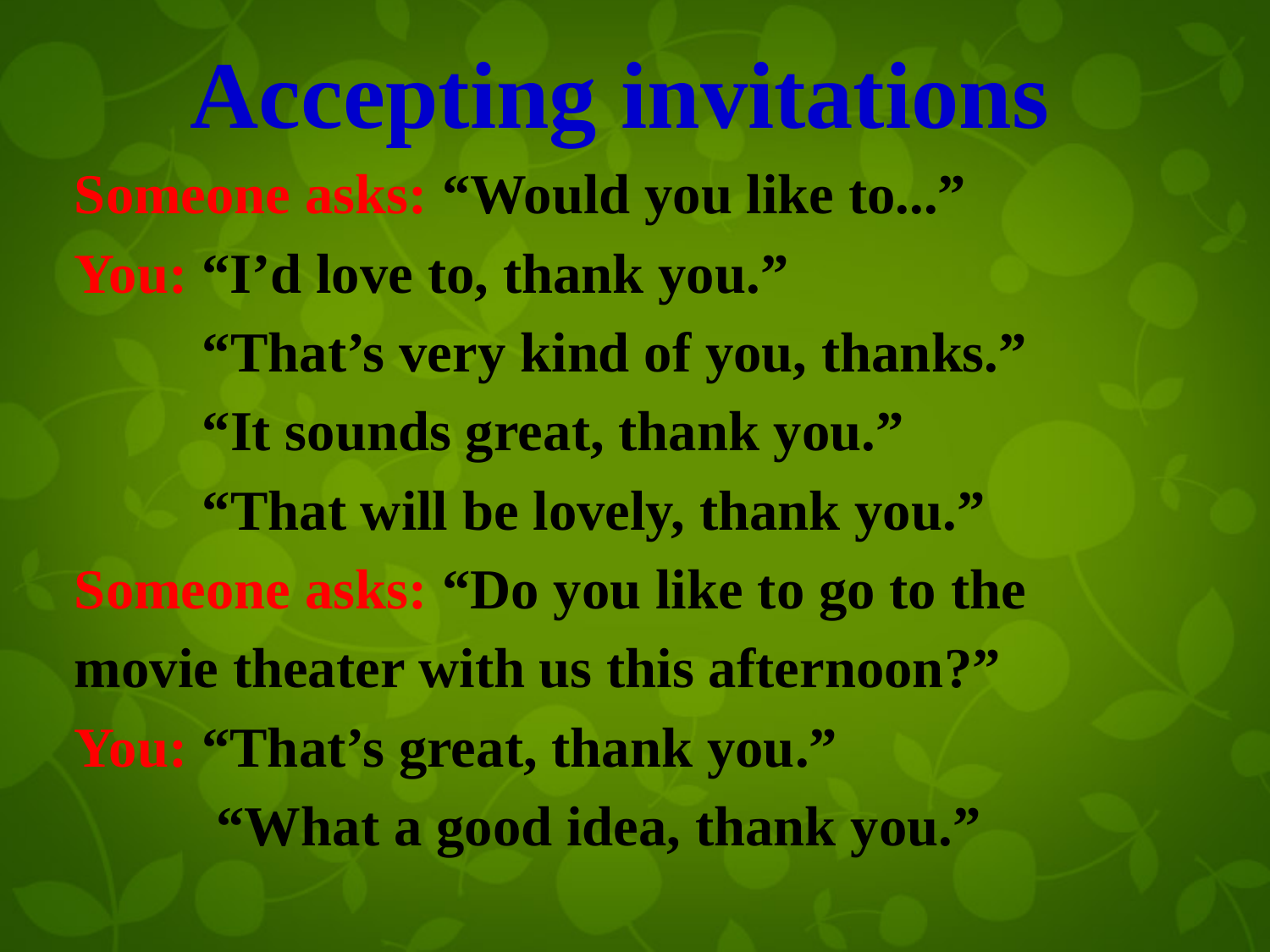

Accepting invitations
Someone asks: “Would you like to...”
You: “I’d love to, thank you.”
         “That’s very kind of you, thanks.”
         “It sounds great, thank you.”
         “That will be lovely, thank you.”
Someone asks: “Do you like to go to the
movie theater with us this afternoon?”
You: “That’s great, thank you.”
          “What a good idea, thank you.”